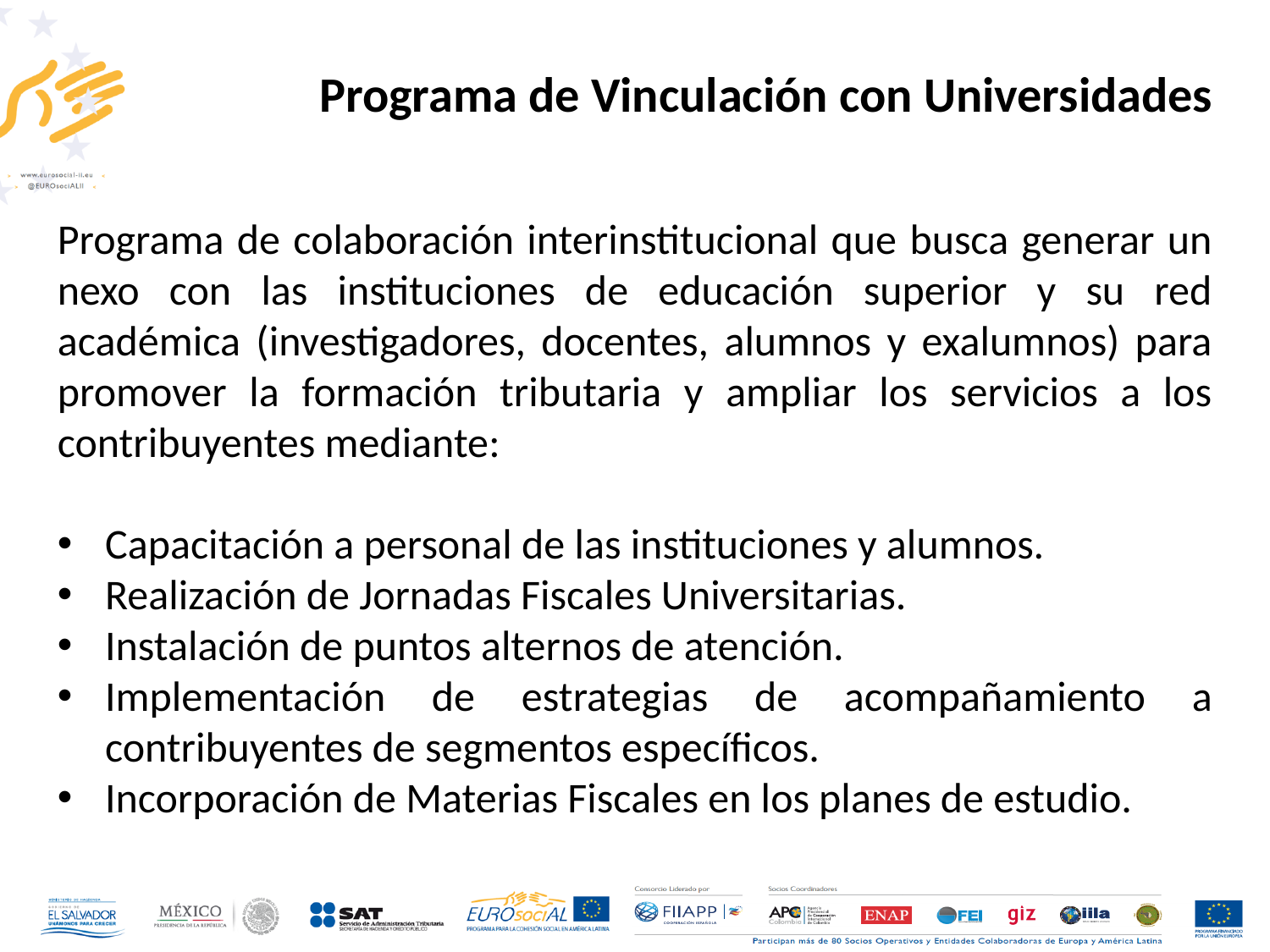

Programa de Vinculación con Universidades
Programa de colaboración interinstitucional que busca generar un nexo con las instituciones de educación superior y su red académica (investigadores, docentes, alumnos y exalumnos) para promover la formación tributaria y ampliar los servicios a los contribuyentes mediante:

Capacitación a personal de las instituciones y alumnos.
Realización de Jornadas Fiscales Universitarias.
Instalación de puntos alternos de atención.
Implementación de estrategias de acompañamiento a contribuyentes de segmentos específicos.
Incorporación de Materias Fiscales en los planes de estudio.